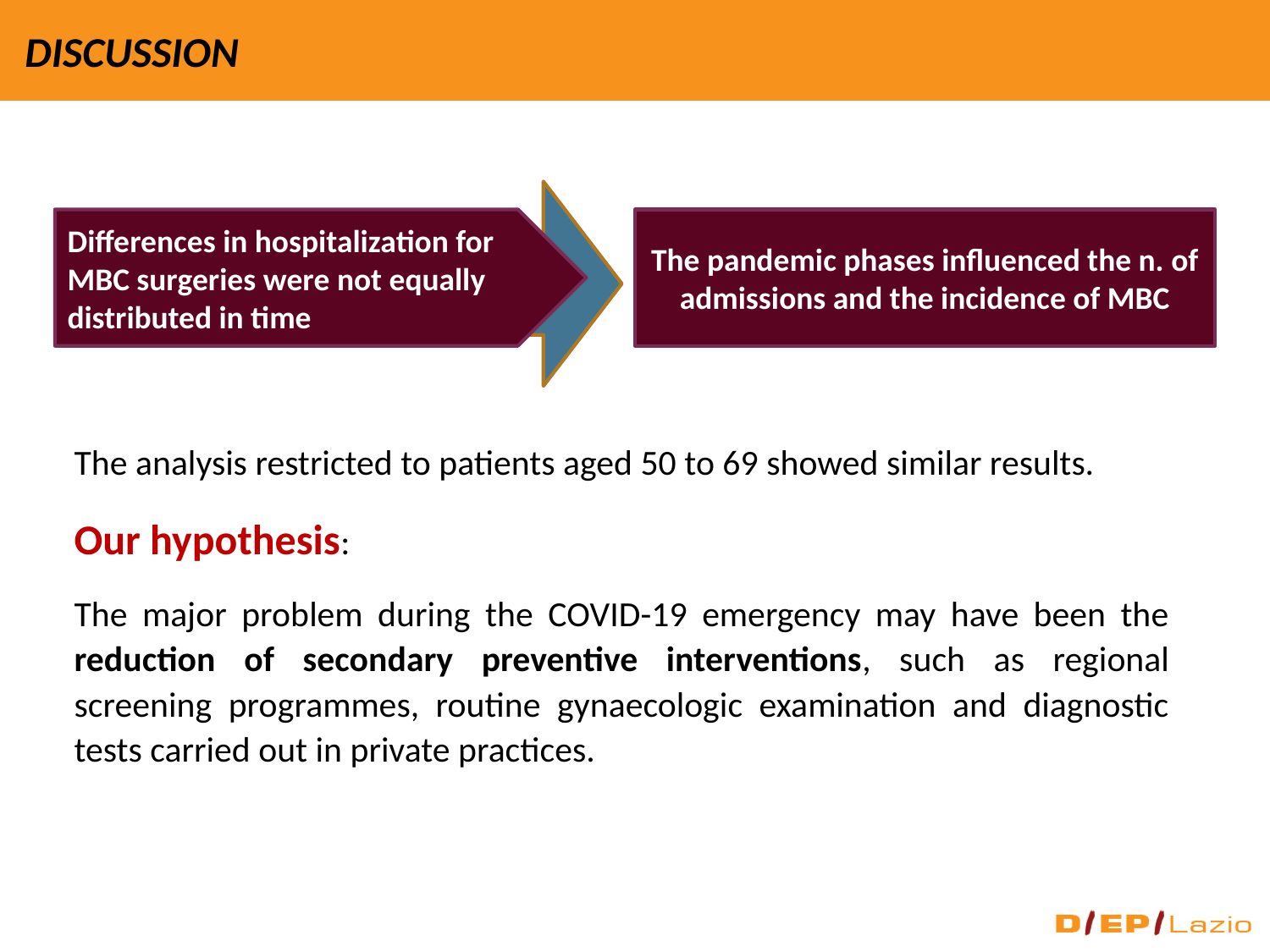

DISCUSSION

Differences in hospitalization for MBC surgeries were not equally distributed in time
The pandemic phases influenced the n. of admissions and the incidence of MBC
The analysis restricted to patients aged 50 to 69 showed similar results.
Our hypothesis:
The major problem during the COVID-19 emergency may have been the reduction of secondary preventive interventions, such as regional screening programmes, routine gynaecologic examination and diagnostic tests carried out in private practices.